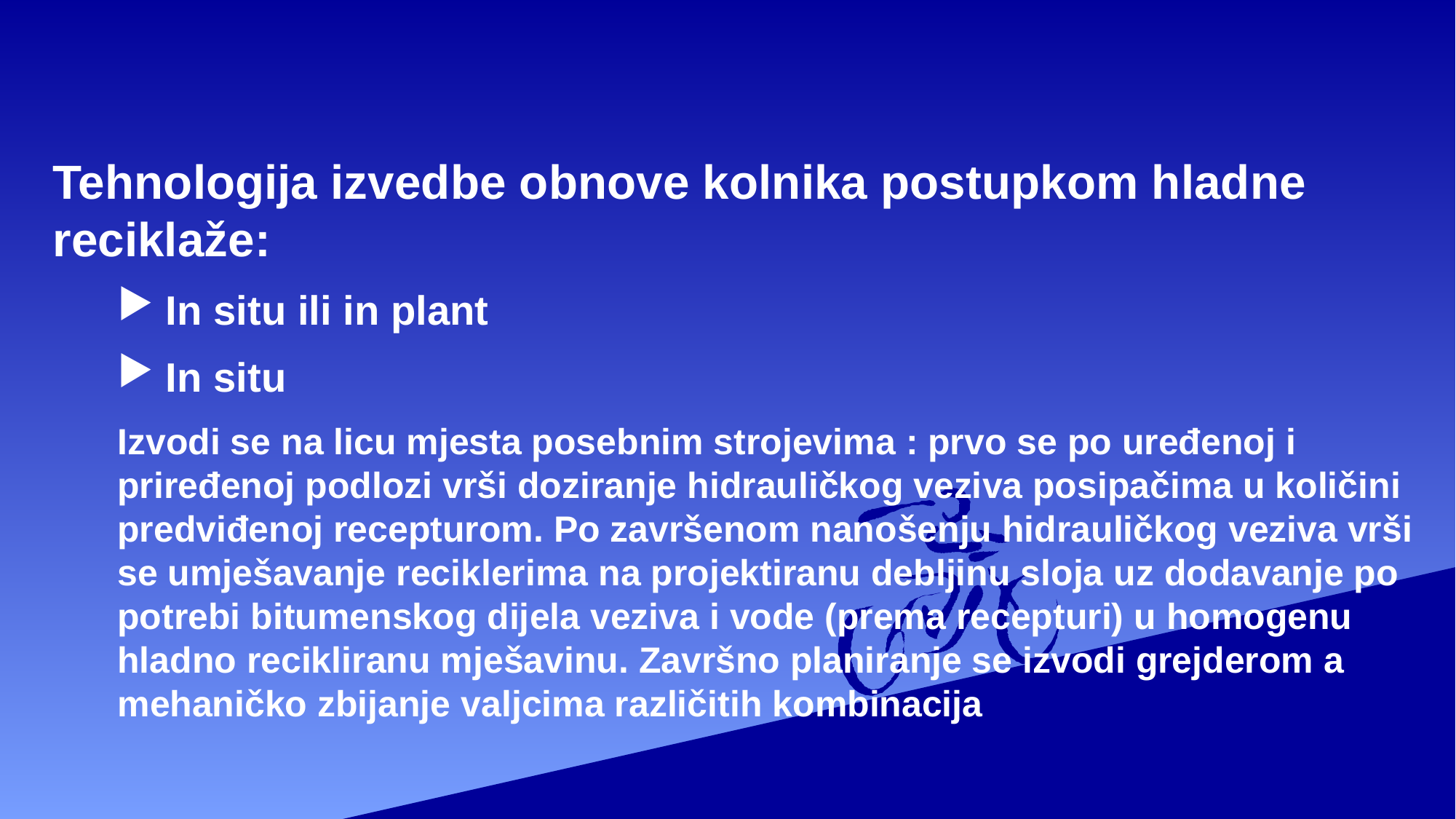

Tehnologija izvedbe obnove kolnika postupkom hladne reciklaže:
In situ ili in plant
In situ
Izvodi se na licu mjesta posebnim strojevima : prvo se po uređenoj i priređenoj podlozi vrši doziranje hidrauličkog veziva posipačima u količini predviđenoj recepturom. Po završenom nanošenju hidrauličkog veziva vrši se umješavanje reciklerima na projektiranu debljinu sloja uz dodavanje po potrebi bitumenskog dijela veziva i vode (prema recepturi) u homogenu hladno recikliranu mješavinu. Završno planiranje se izvodi grejderom a mehaničko zbijanje valjcima različitih kombinacija